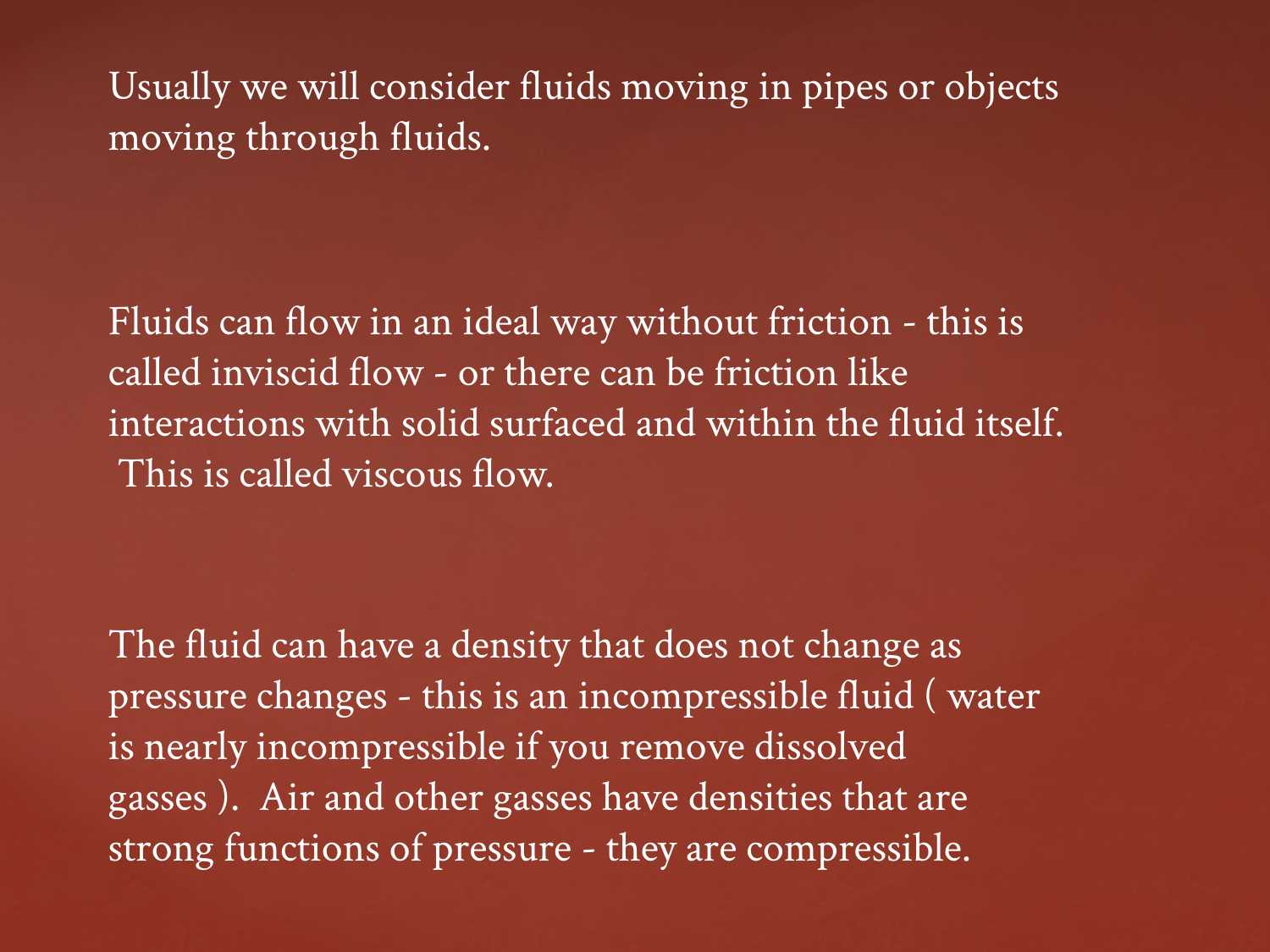

Usually we will consider fluids moving in pipes or objects moving through fluids.
Fluids can flow in an ideal way without friction - this is called inviscid flow - or there can be friction like interactions with solid surfaced and within the fluid itself.  This is called viscous flow.
The fluid can have a density that does not change as pressure changes - this is an incompressible fluid ( water is nearly incompressible if you remove dissolved gasses ).  Air and other gasses have densities that are strong functions of pressure - they are compressible.